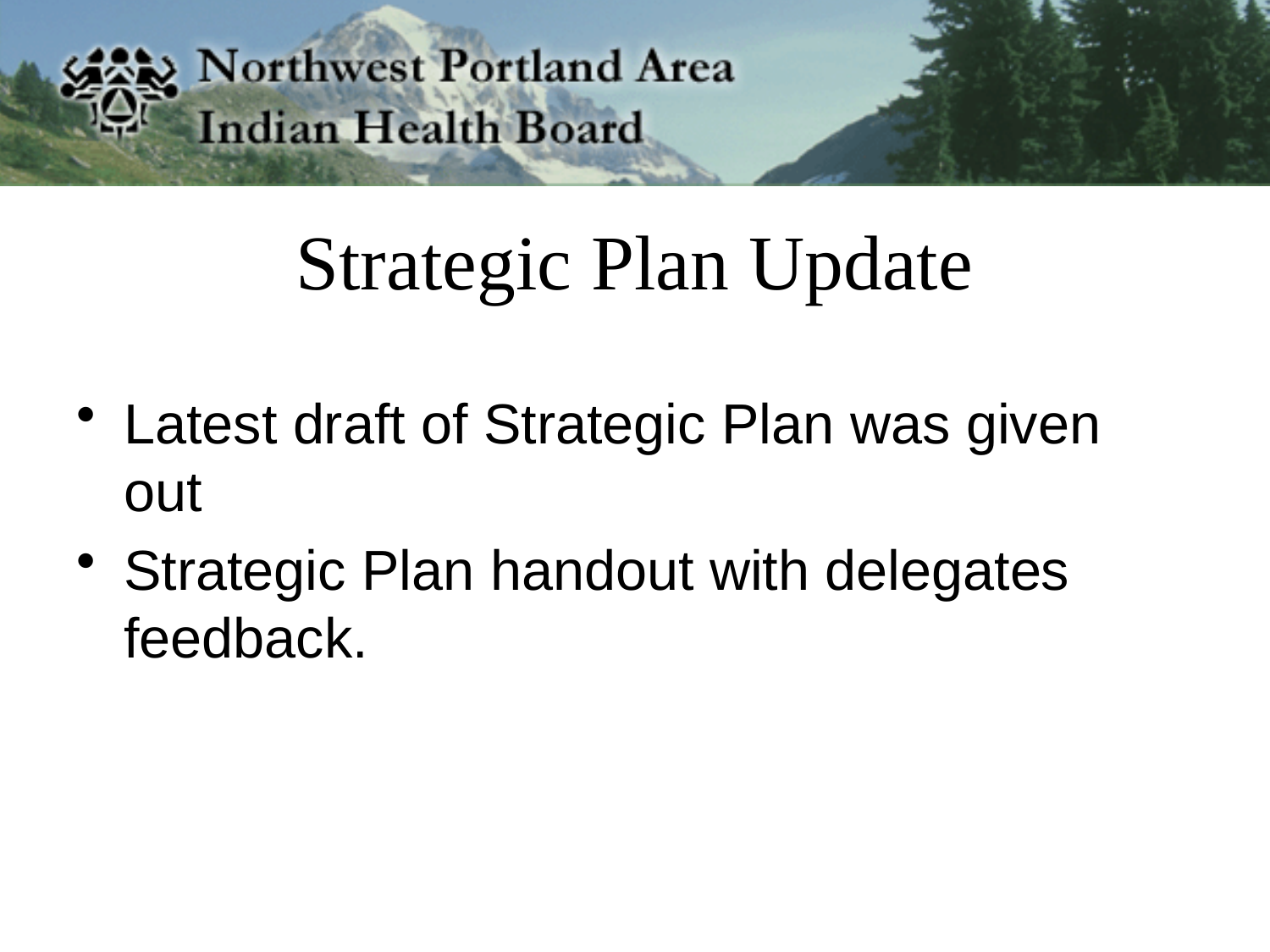

# Strategic Plan Update
Latest draft of Strategic Plan was given out
Strategic Plan handout with delegates feedback.